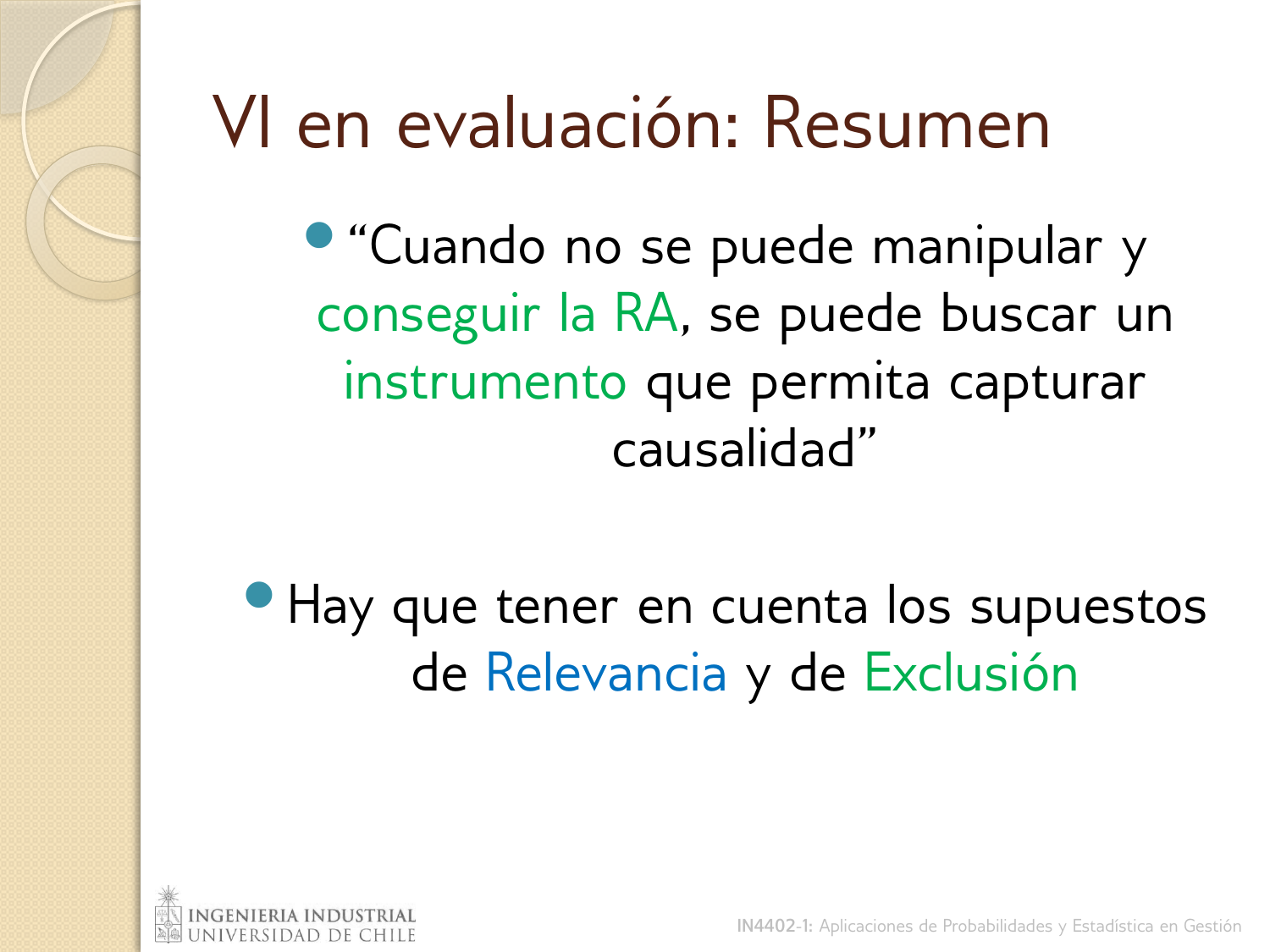

# VI en evaluación: Resumen
“Cuando no se puede manipular y conseguir la RA, se puede buscar un instrumento que permita capturar causalidad”

Hay que tener en cuenta los supuestos de Relevancia y de Exclusión